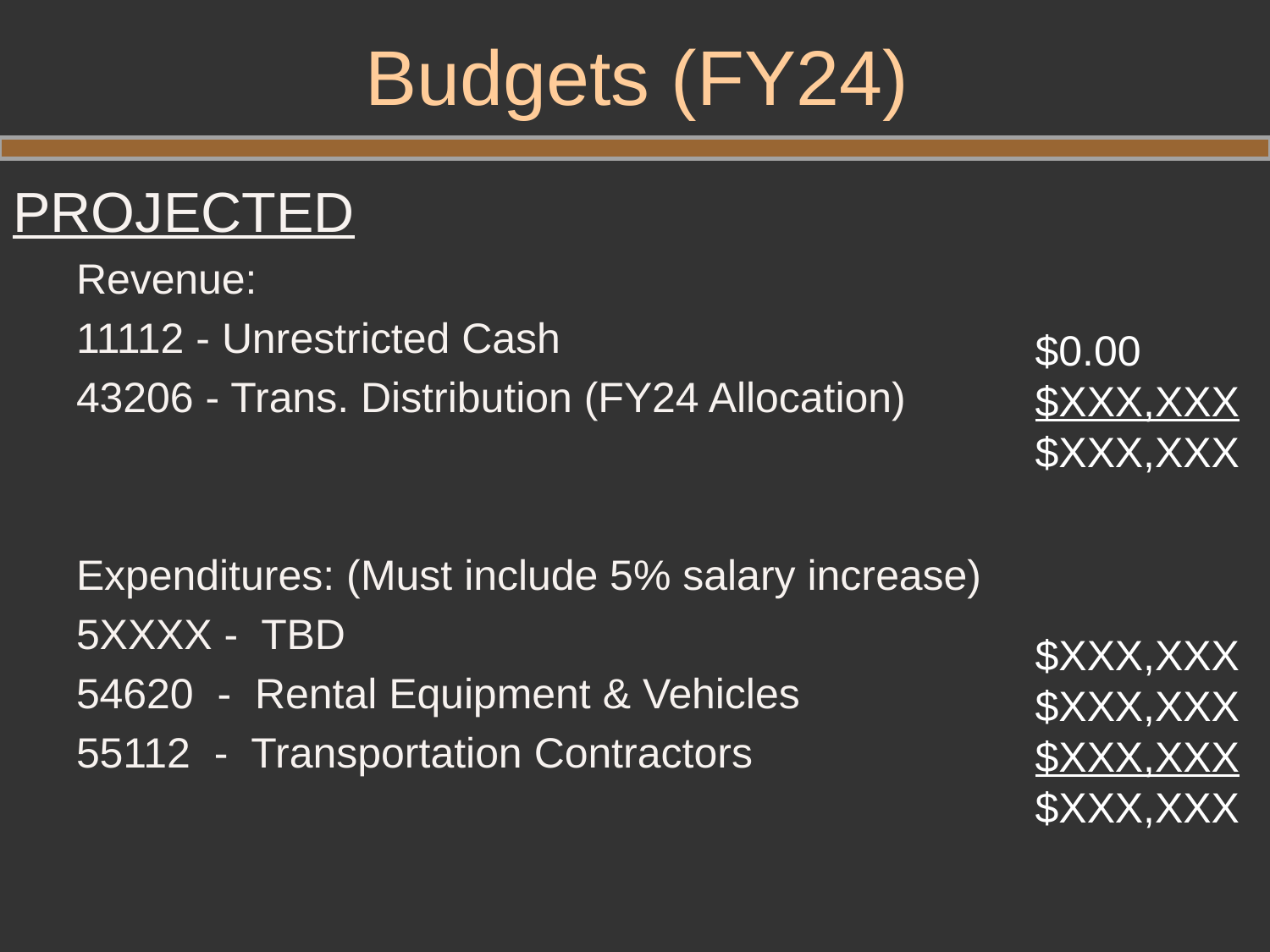

# Budgets (FY24)

PROJECTED
Revenue:
11112 - Unrestricted Cash
43206 - Trans. Distribution (FY24 Allocation)

Expenditures: (Must include 5% salary increase)
5XXXX -  TBD
54620  -  Rental Equipment & Vehicles
55112  -  Transportation Contractors
$0.00
$XXX,XXX
$XXX,XXX

$XXX,XXX
$XXX,XXX
$XXX,XXX
$XXX,XXX